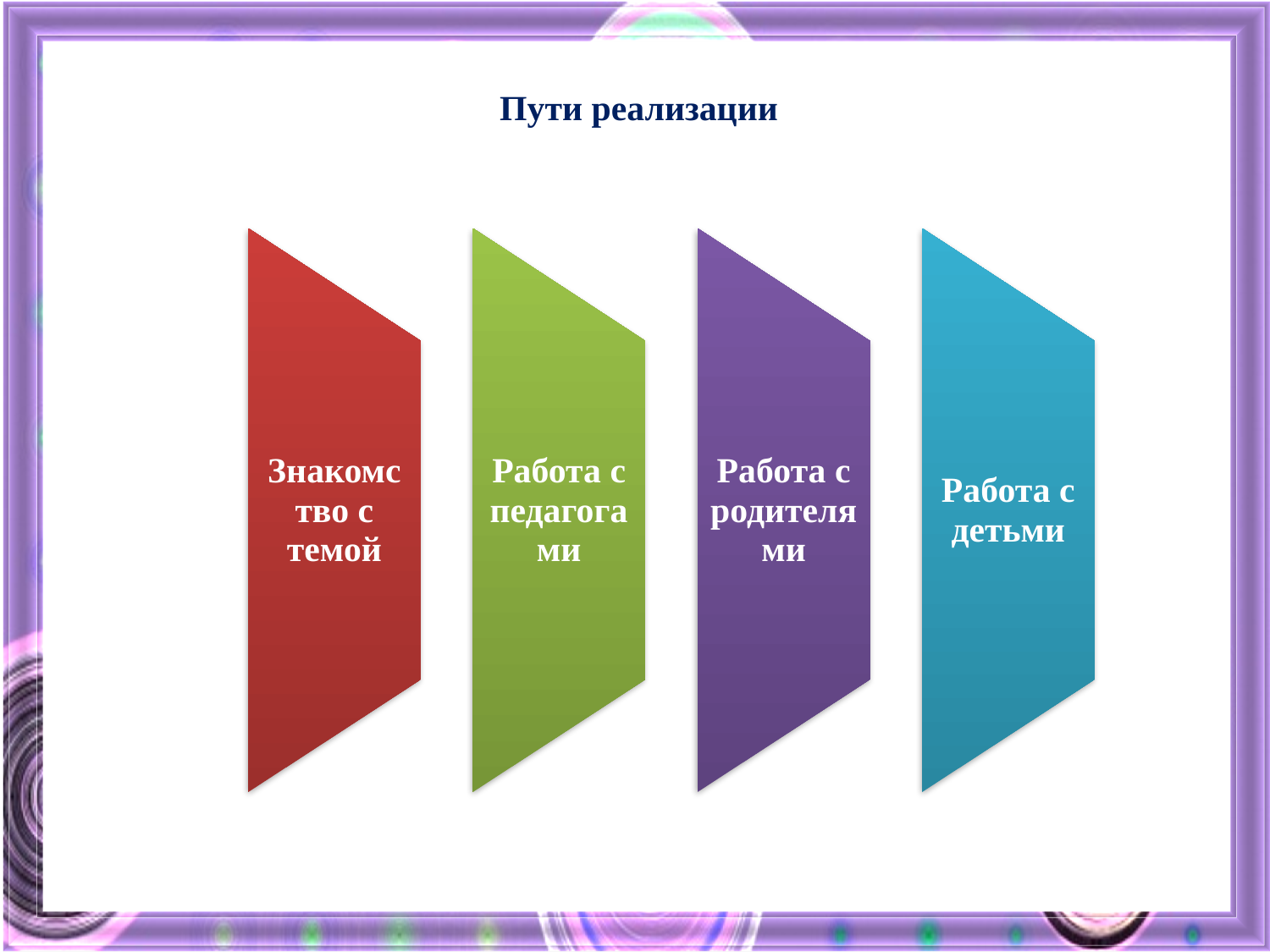

Пути реализации
Знакомство с темой
Работа с педагогами
Работа с родителями
Работа с детьми